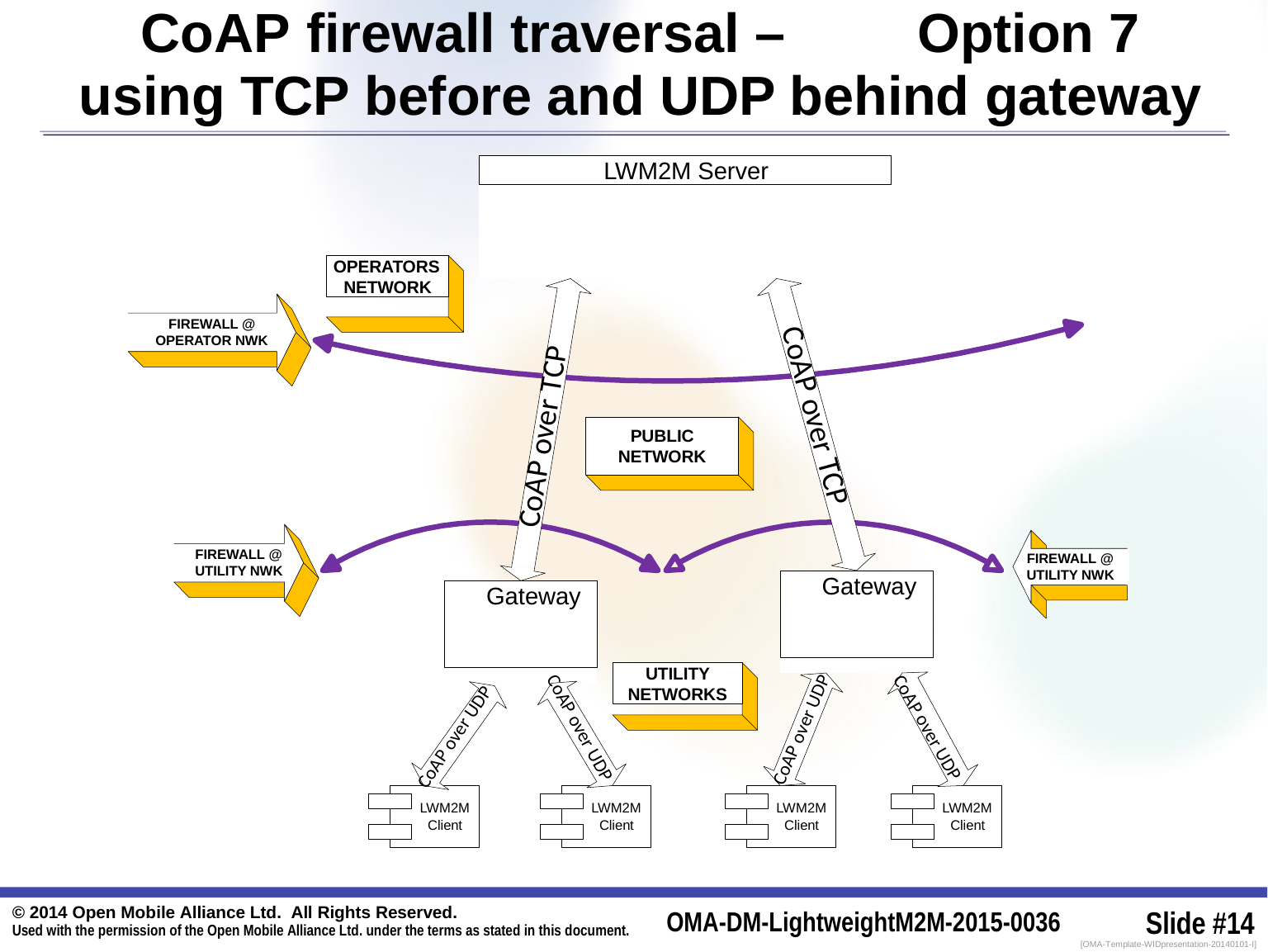

CoAP firewall traversal –	Option 7
using TCP before and UDP behind gateway

LWM2M Server

OPERATORS NETWORK

FIREWALL @ OPERATOR NWK

CoAP over TCP
CoAP over TCP

PUBLIC NETWORK

FIREWALL @ UTILITY NWK

FIREWALL @ UTILITY NWK

Gateway

Gateway

UTILITY NETWORKS

CoAP over UDP
CoAP over UDP
CoAP over UDP
CoAP over UDP

LWM2M
Client
LWM2M
Client
LWM2M
Client
LWM2M
Client

© 2014 Open Mobile Alliance Ltd.  All Rights Reserved.
Used with the permission of the Open Mobile Alliance Ltd. under the terms as stated in this document.
OMA-DM-LightweightM2M-2015-0036
Slide #14
[OMA-Template-WIDpresentation-20140101-I]